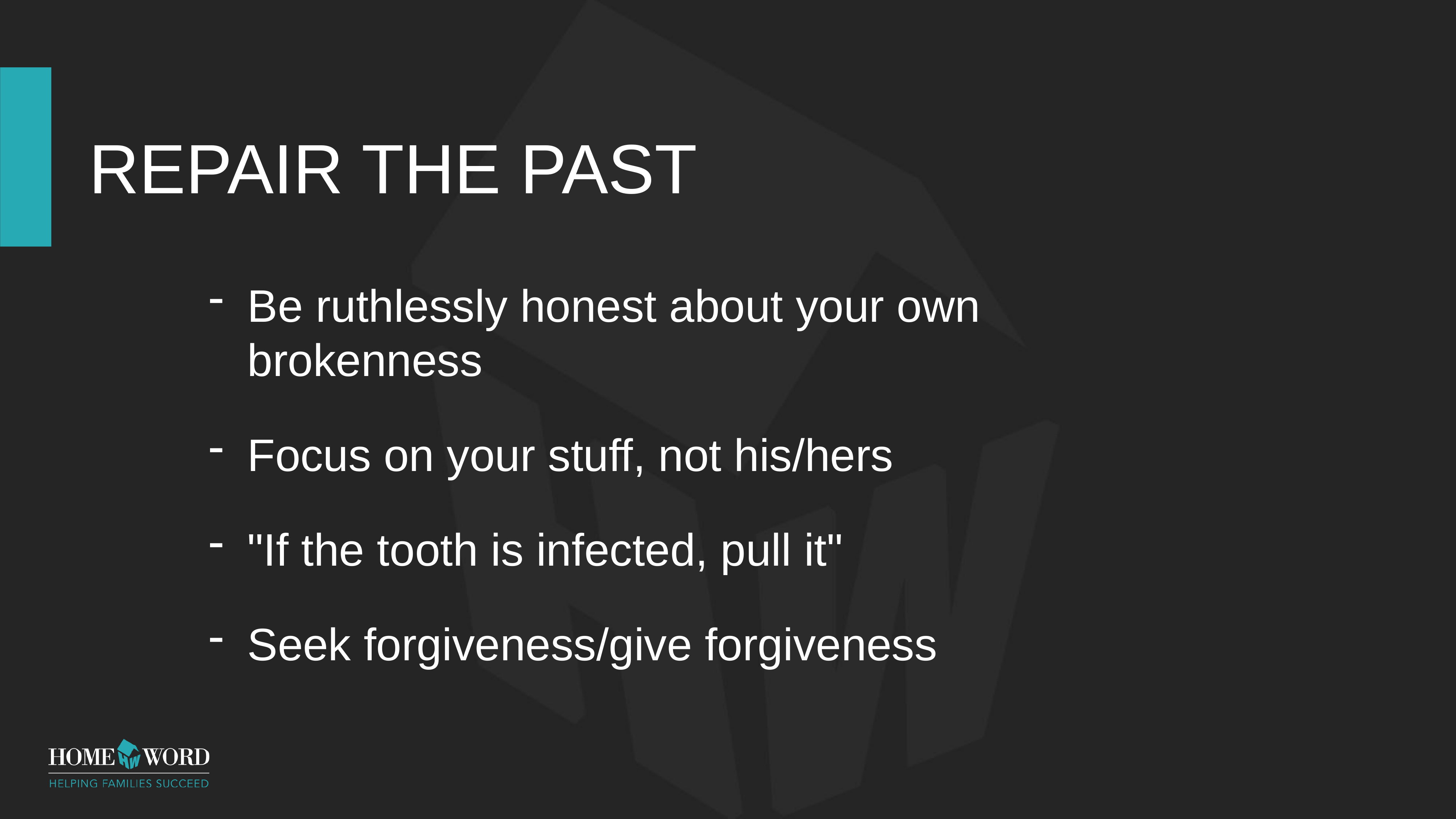

# Repair the Past
Be ruthlessly honest about your own brokenness
Focus on your stuff, not his/hers
"If the tooth is infected, pull it"
Seek forgiveness/give forgiveness